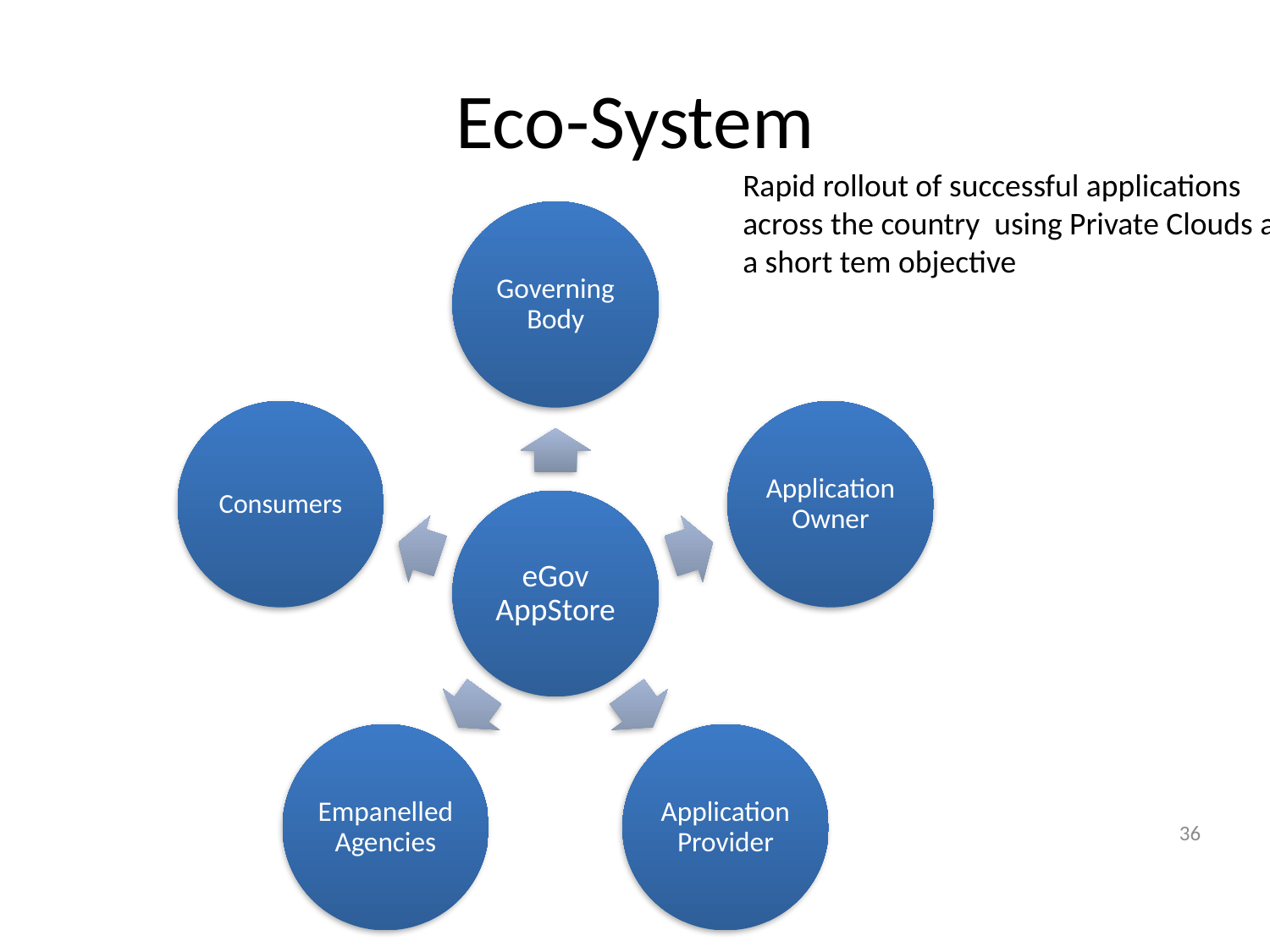

# Eco-System
Rapid rollout of successful applications across the country  using Private Clouds as a short tem objective
eGov AppStore

Governing Body

Application Owner

Application Provider

Empanelled Agencies

Consumers
36